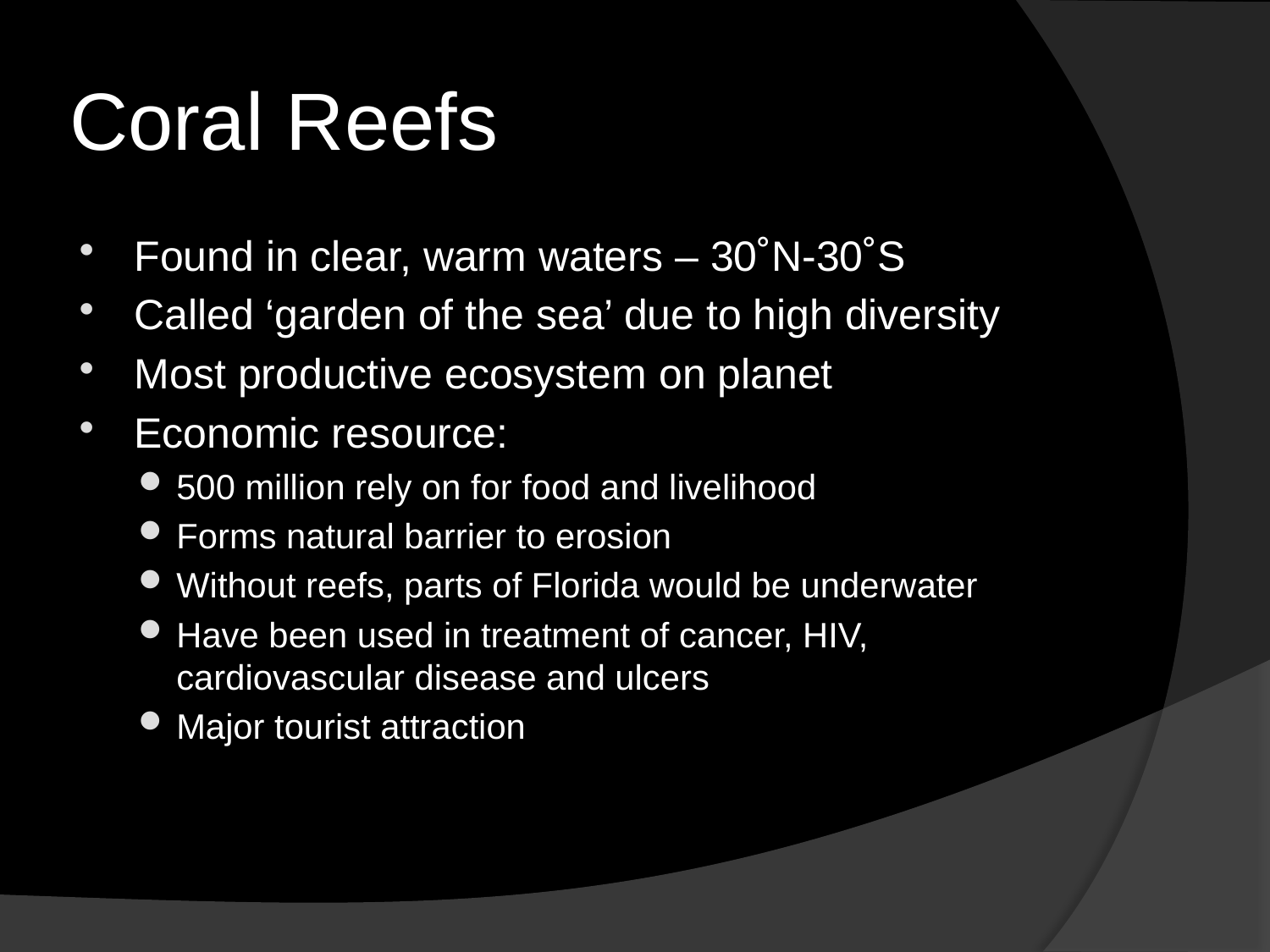

# Coral Reefs
Found in clear, warm waters – 30˚N-30˚S
Called ‘garden of the sea’ due to high diversity
Most productive ecosystem on planet
Economic resource:
500 million rely on for food and livelihood
Forms natural barrier to erosion
Without reefs, parts of Florida would be underwater
Have been used in treatment of cancer, HIV, cardiovascular disease and ulcers
Major tourist attraction